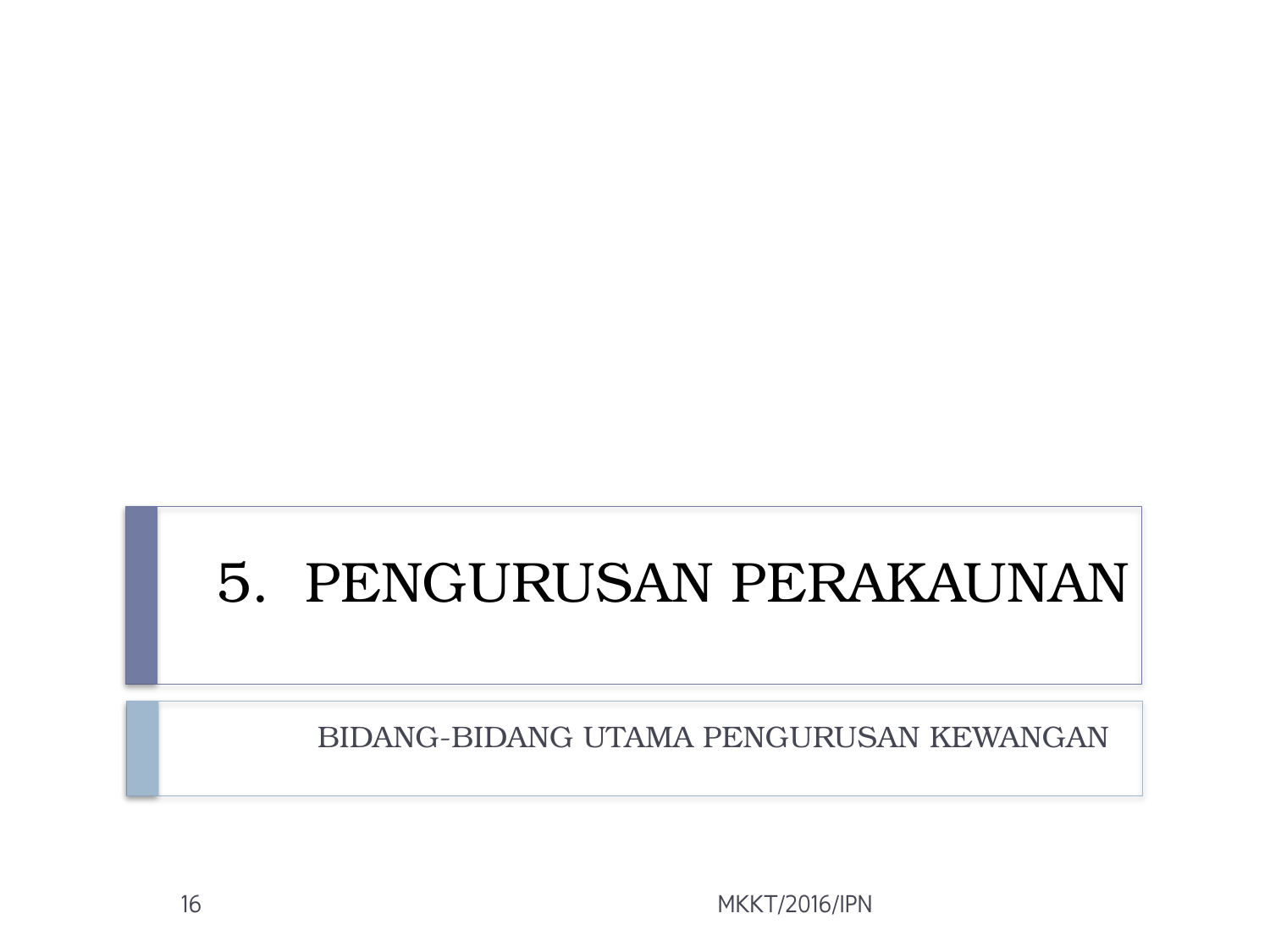

# 5.  PENGURUSAN PERAKAUNAN
BIDANG-BIDANG UTAMA PENGURUSAN KEWANGAN
16
MKKT/2016/IPN